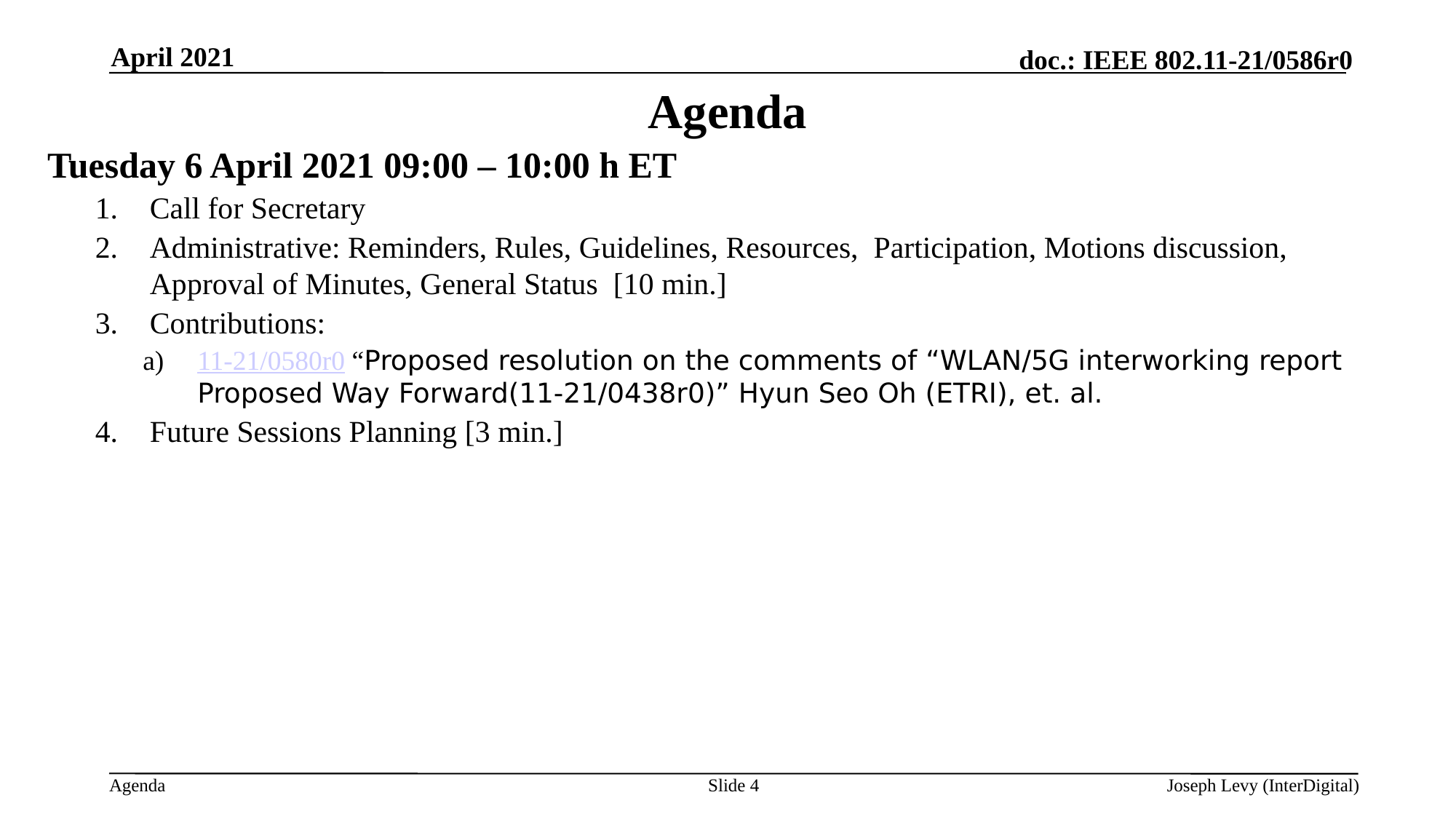

April 2021
# Agenda
Tuesday 6 April 2021 09:00 – 10:00 h ET
Call for Secretary
Administrative: Reminders, Rules, Guidelines, Resources,  Participation, Motions discussion, Approval of Minutes, General Status  [10 min.]
Contributions:
11-21/0580r0 “Proposed resolution on the comments of “WLAN/5G interworking report Proposed Way Forward(11-21/0438r0)” Hyun Seo Oh (ETRI), et. al.
Future Sessions Planning [3 min.]
Slide 4
Joseph Levy (InterDigital)